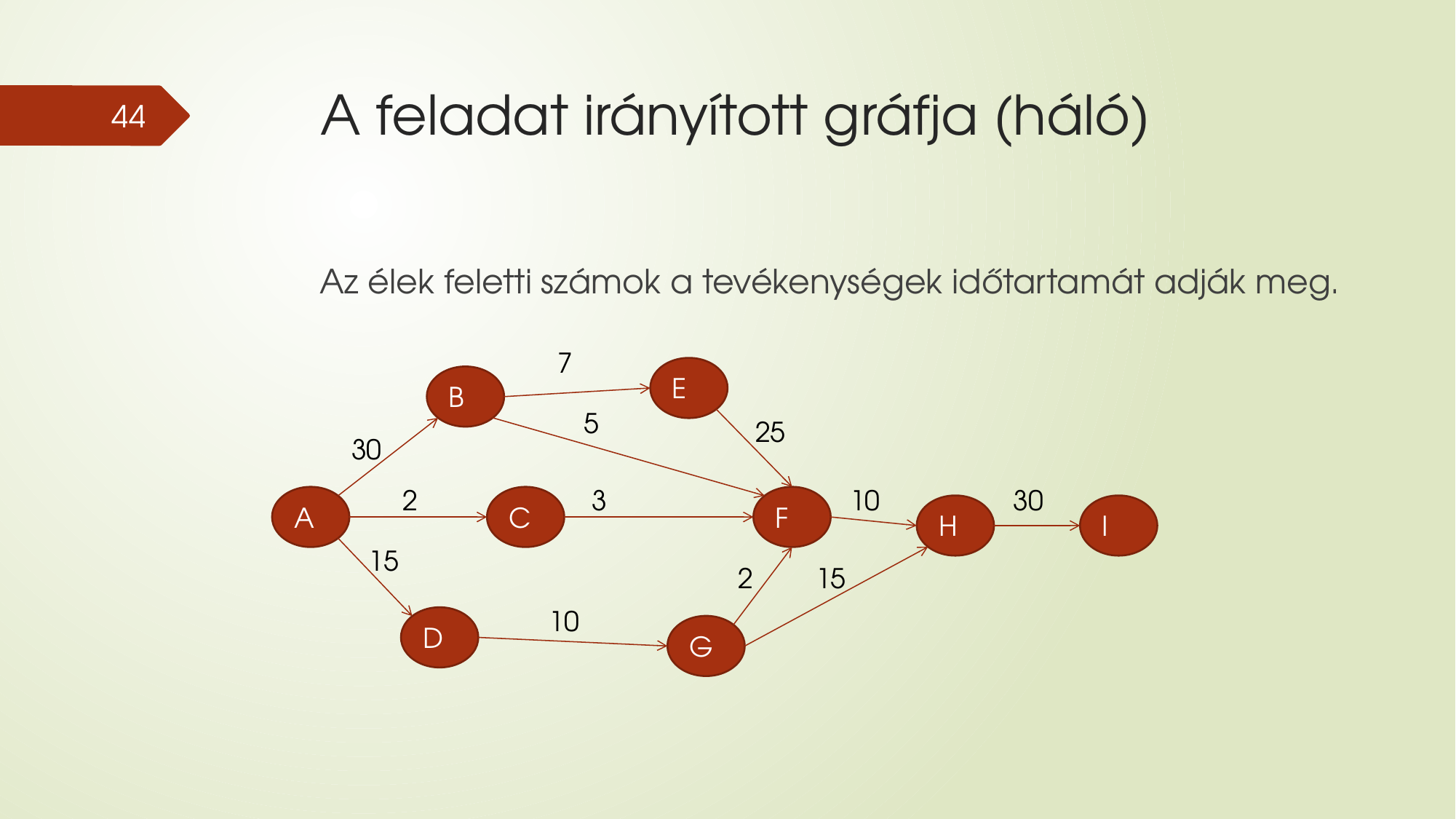

# A feladat irányított gráfja (háló)
44
Az élek feletti számok a tevékenységek időtartamát adják meg.

7
E
B
5
25
30
2
3
10
30
A
C
F
H
I
15
2
15
10
D
G